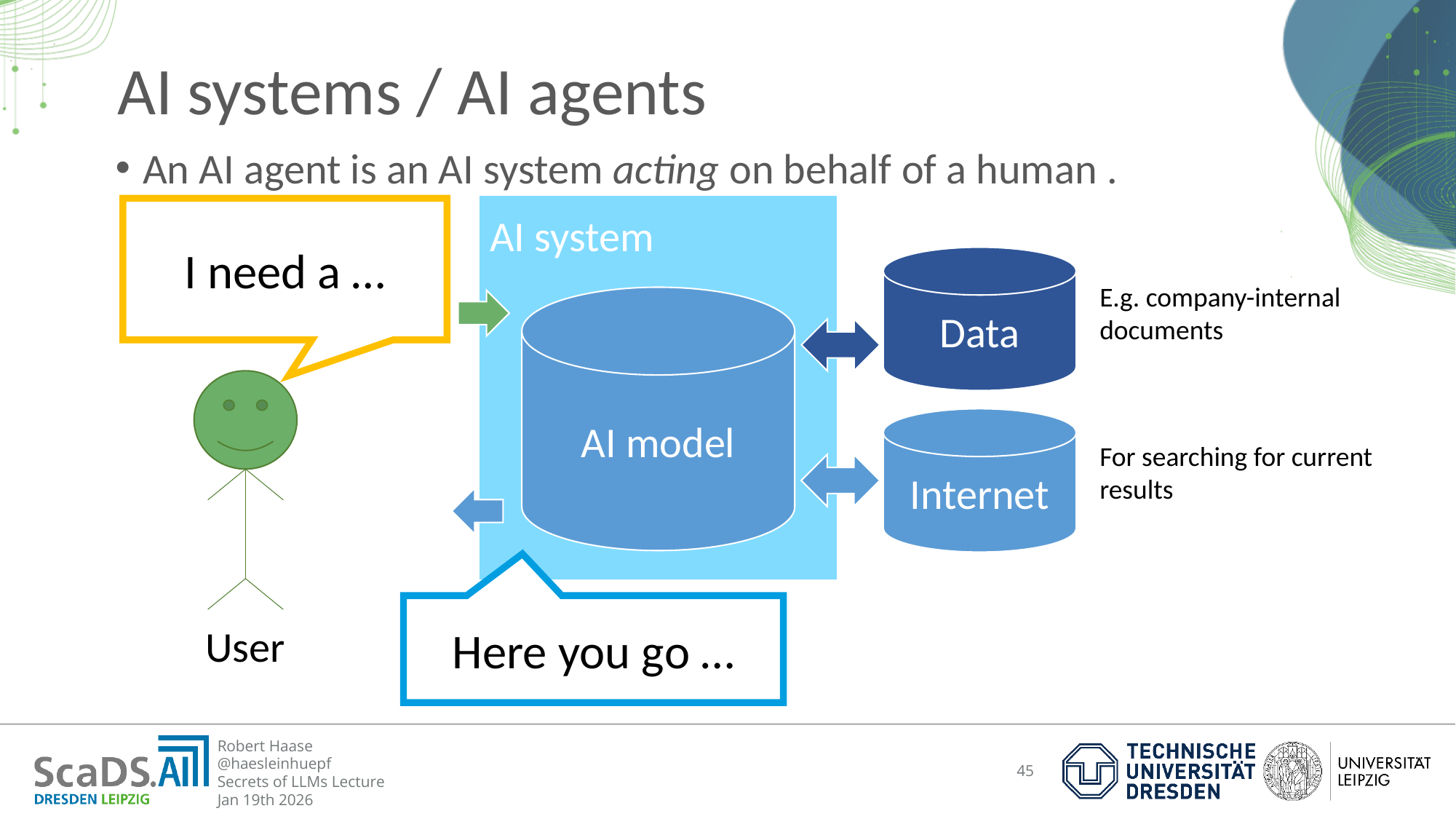

# AI systems / AI agents
An AI agent is an AI system acting on behalf of a human .
AI system

I need a …
Data
E.g. company-internal documents
AI model

Internet
For searching for current results

Here you go …
User